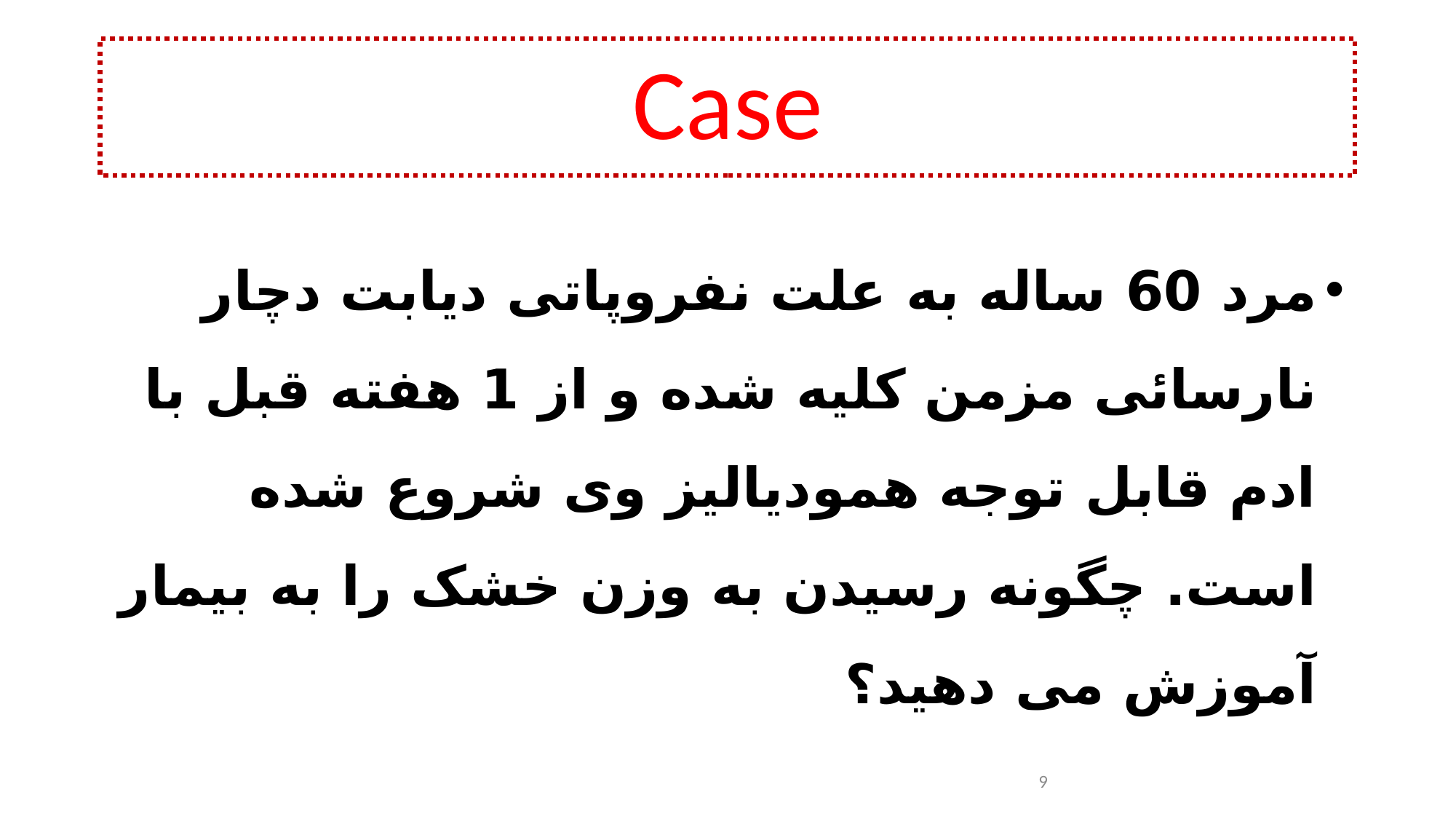

Case
مرد 60 ساله به علت نفروپاتی دیابت دچار نارسائی مزمن کلیه شده و از 1 هفته قبل با ادم قابل توجه همودیالیز وی شروع شده است. چگونه رسیدن به وزن خشک را به بیمار آموزش می دهید؟

9